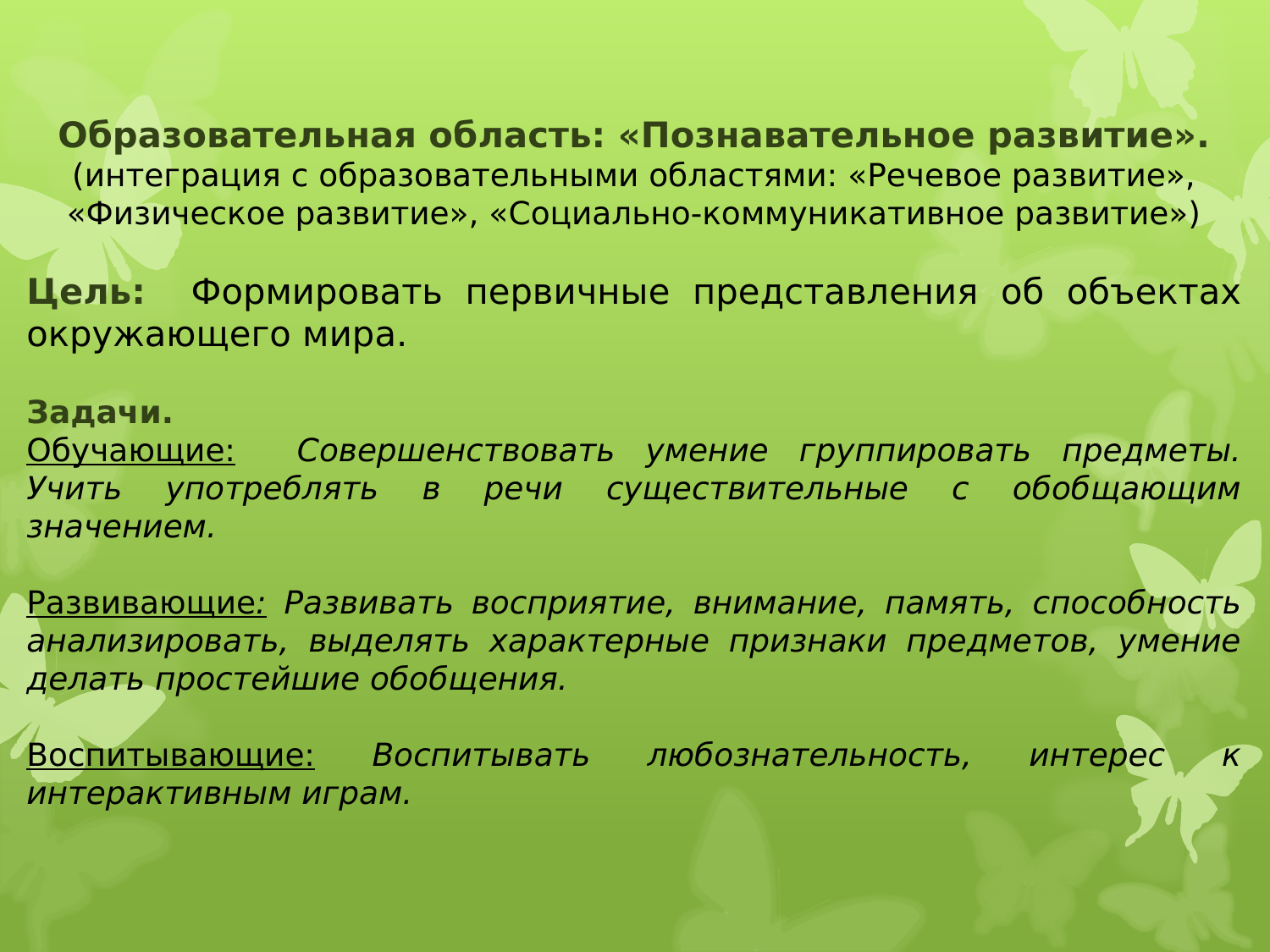

Образовательная область: «Познавательное развитие».
(интеграция с образовательными областями: «Речевое развитие», «Физическое развитие», «Социально-коммуникативное развитие»)

Цель:  Формировать первичные представления об объектах окружающего мира.

Задачи.
Обучающие:  Совершенствовать умение группировать предметы. Учить употреблять в речи существительные с обобщающим значением.

Развивающие: Развивать восприятие, внимание, память, способность анализировать, выделять характерные признаки предметов, умение делать простейшие обобщения.

Воспитывающие: Воспитывать любознательность, интерес к интерактивным играм.